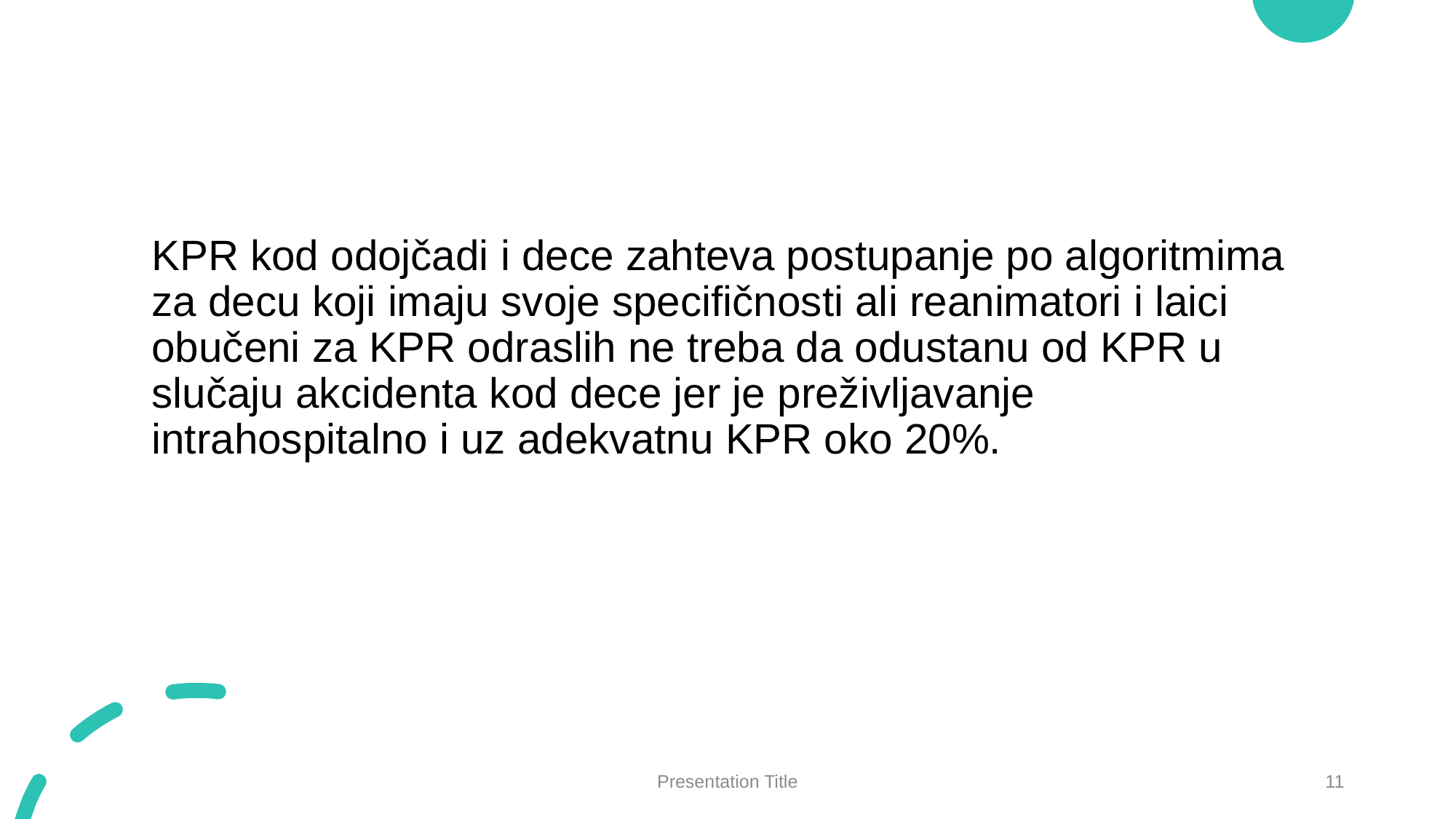

KPR kod odojčadi i dece zahteva postupanje po algoritmima za decu koji imaju svoje specifičnosti ali reanimatori i laici obučeni za KPR odraslih ne treba da odustanu od KPR u slučaju akcidenta kod dece jer je preživljavanje intrahospitalno i uz adekvatnu KPR oko 20%.
Presentation Title
11